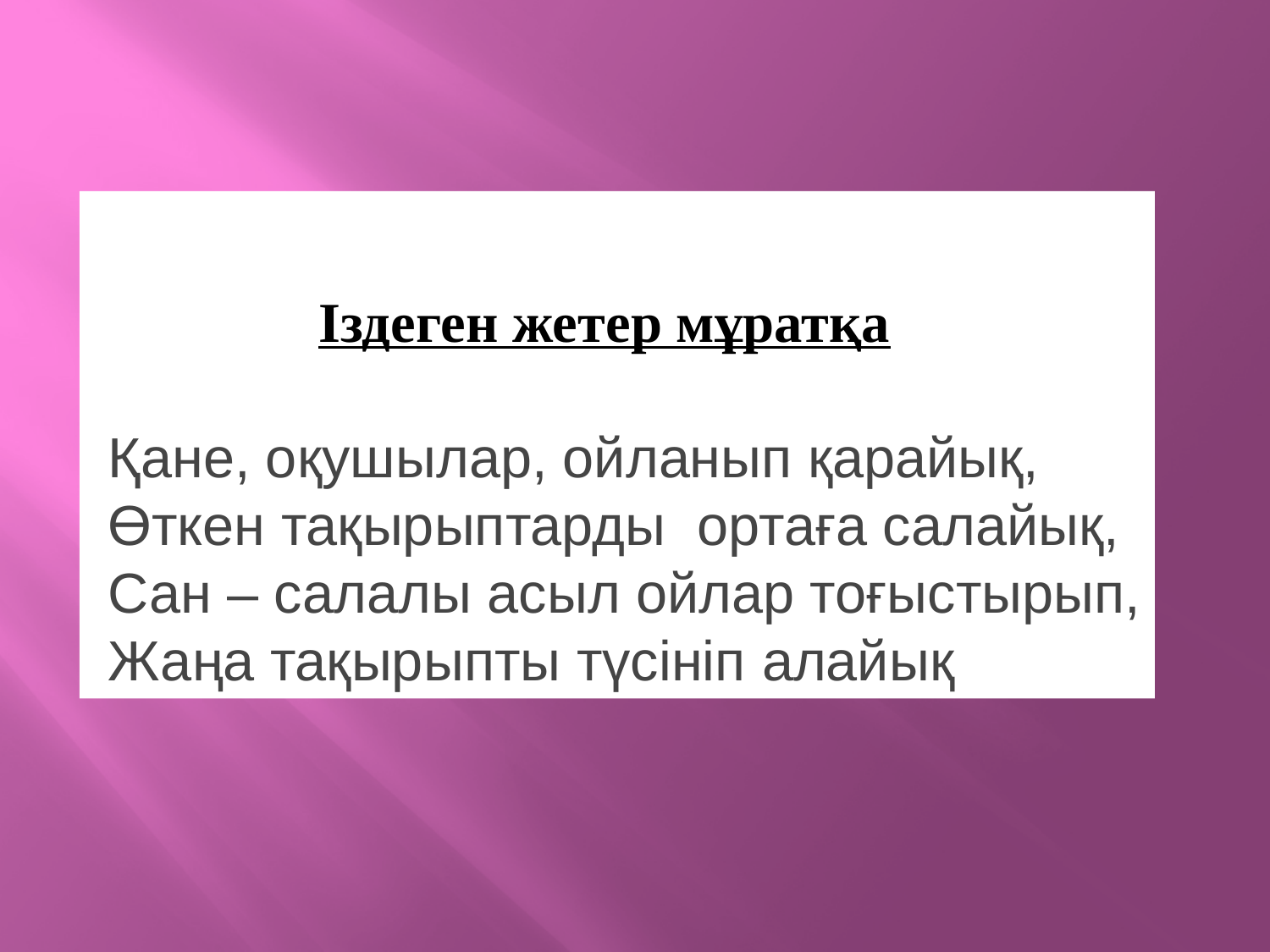

Іздеген жетер мұратқа

 Қане, оқушылар, ойланып қарайық,
 Өткен тақырыптарды  ортаға салайық,
 Сан – салалы асыл ойлар тоғыстырып,
 Жаңа тақырыпты түсініп алайық